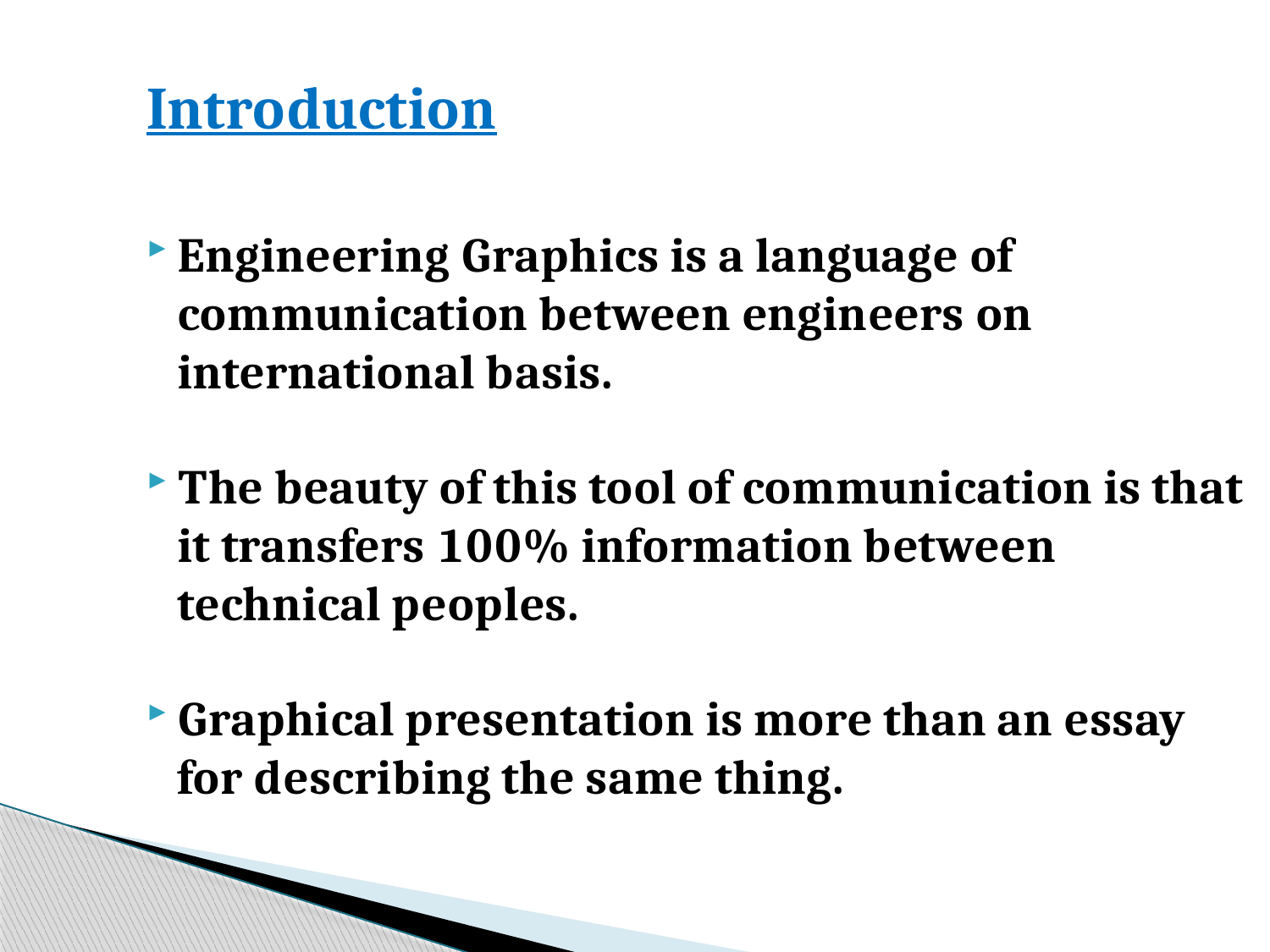

Introduction

Engineering Graphics is a language of communication between engineers on international basis.

The beauty of this tool of communication is that it transfers 100% information between technical peoples.

Graphical presentation is more than an essay for describing the same thing.